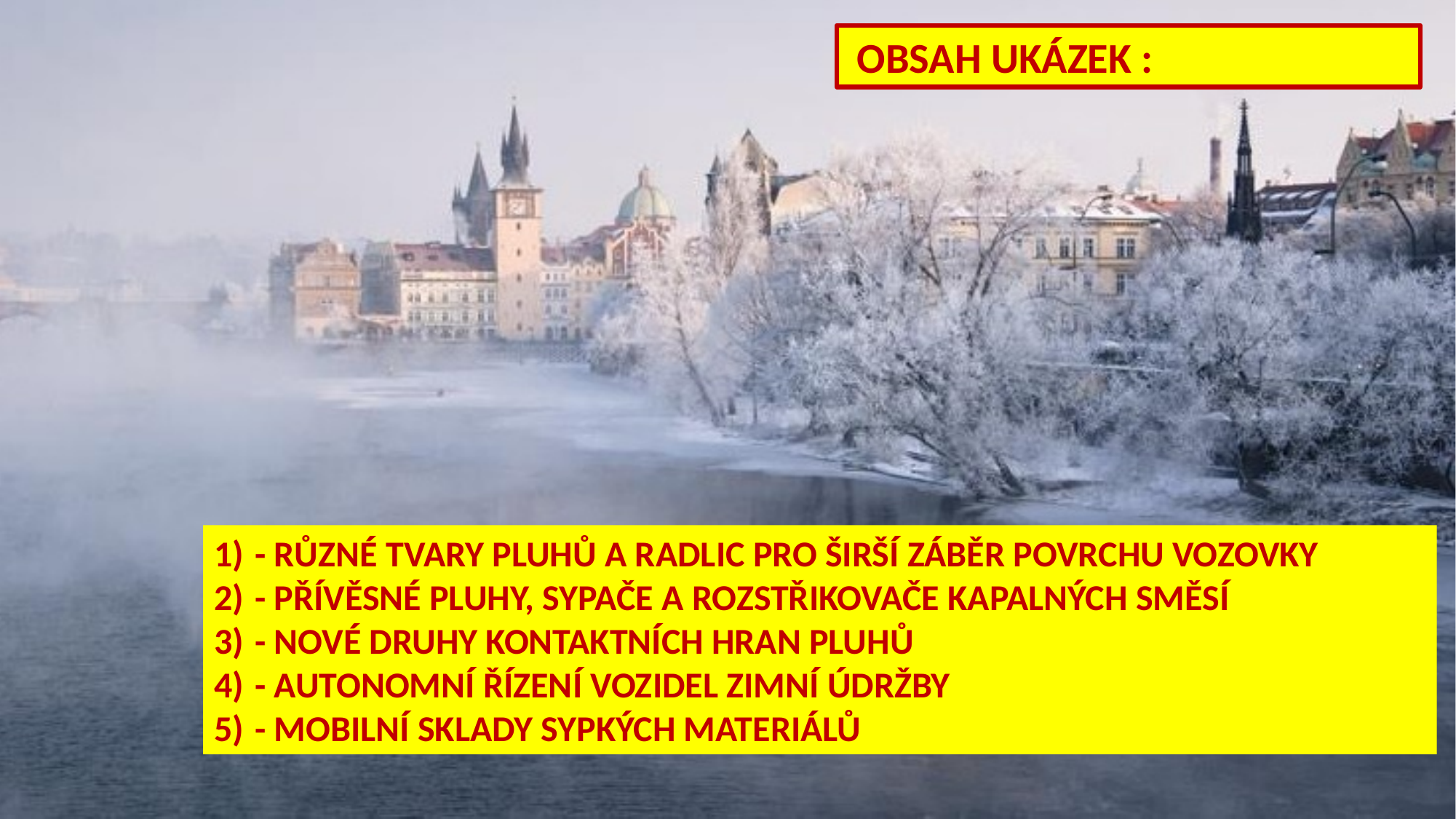

OBSAH UKÁZEK :
- RŮZNÉ TVARY PLUHŮ A RADLIC PRO ŠIRŠÍ ZÁBĚR POVRCHU VOZOVKY
- PŘÍVĚSNÉ PLUHY, SYPAČE A ROZSTŘIKOVAČE KAPALNÝCH SMĚSÍ
- NOVÉ DRUHY KONTAKTNÍCH HRAN PLUHŮ
- AUTONOMNÍ ŘÍZENÍ VOZIDEL ZIMNÍ ÚDRŽBY
- MOBILNÍ SKLADY SYPKÝCH MATERIÁLŮ